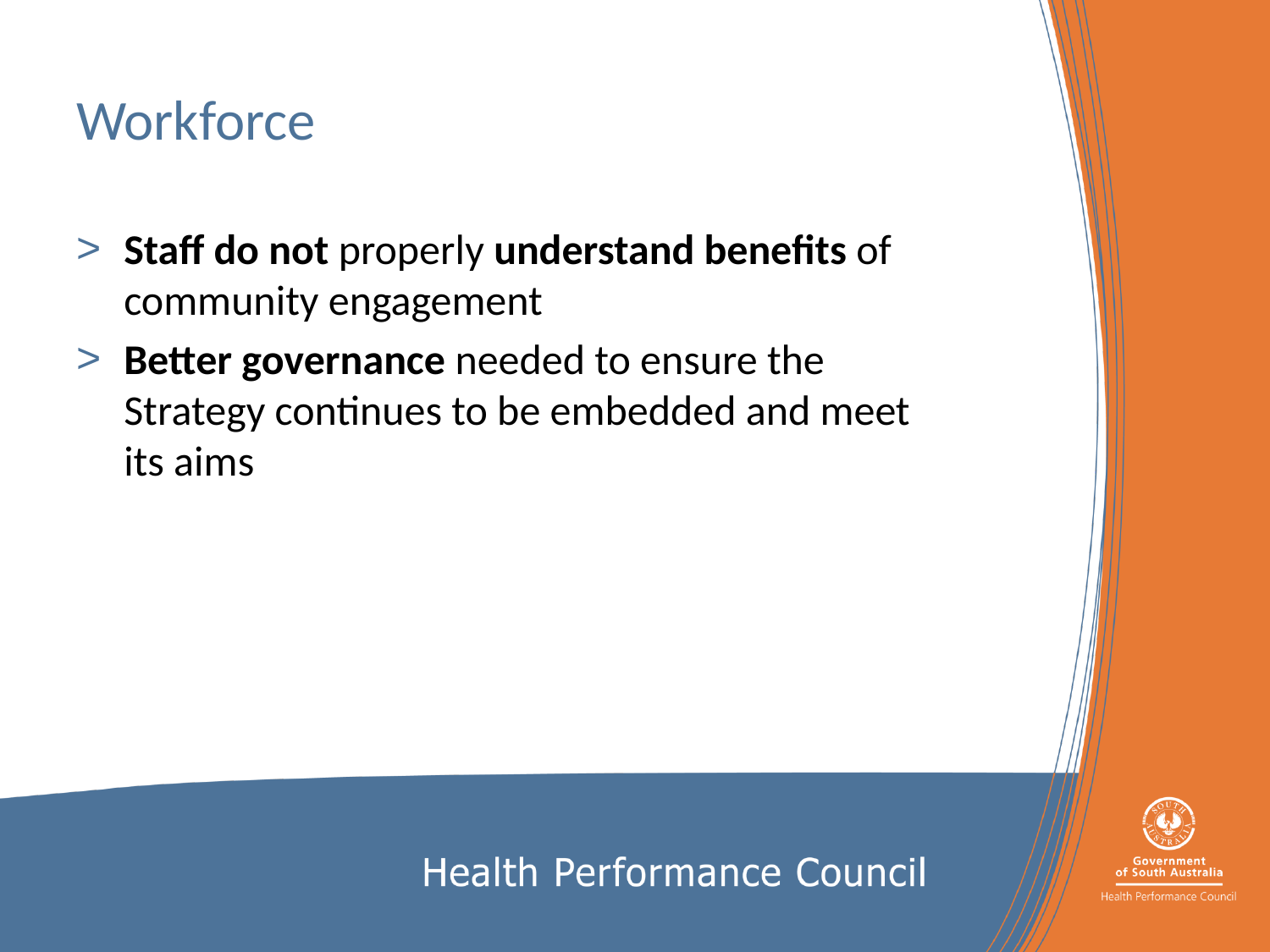

# Workforce
Staff do not properly understand benefits of community engagement
Better governance needed to ensure the Strategy continues to be embedded and meet its aims